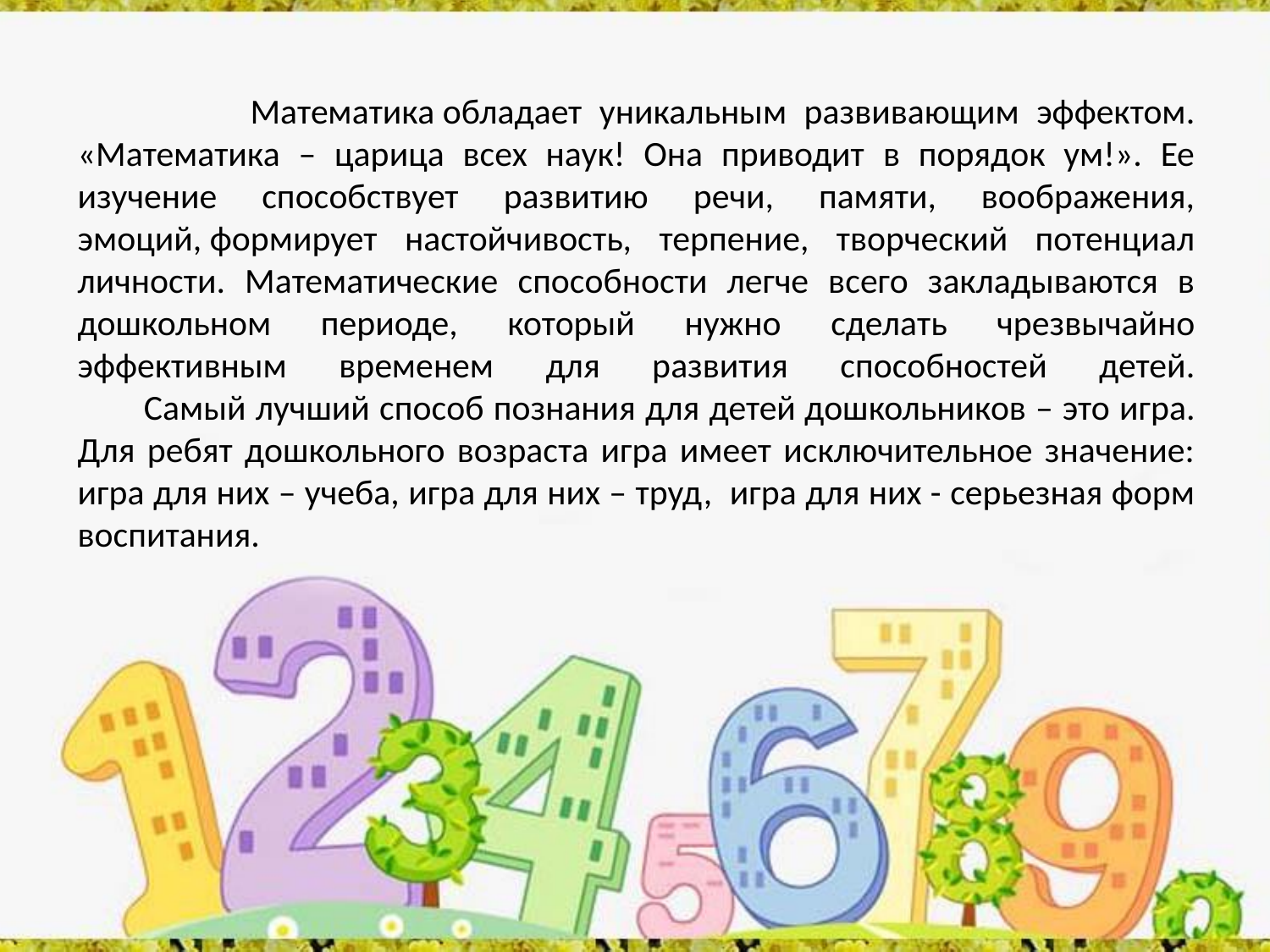

# Математика обладает уникальным развивающим эффектом. «Математика – царица всех наук! Она приводит в порядок ум!». Ее изучение способствует развитию речи, памяти, воображения, эмоций, формирует настойчивость, терпение, творческий потенциал личности. Математические способности легче всего закладываются в дошкольном периоде, который нужно сделать чрезвычайно эффективным временем для развития способностей детей. Самый лучший способ познания для детей дошкольников – это игра. Для ребят дошкольного возраста игра имеет исключительное значение: игра для них – учеба, игра для них – труд,  игра для них - серьезная форм воспитания.